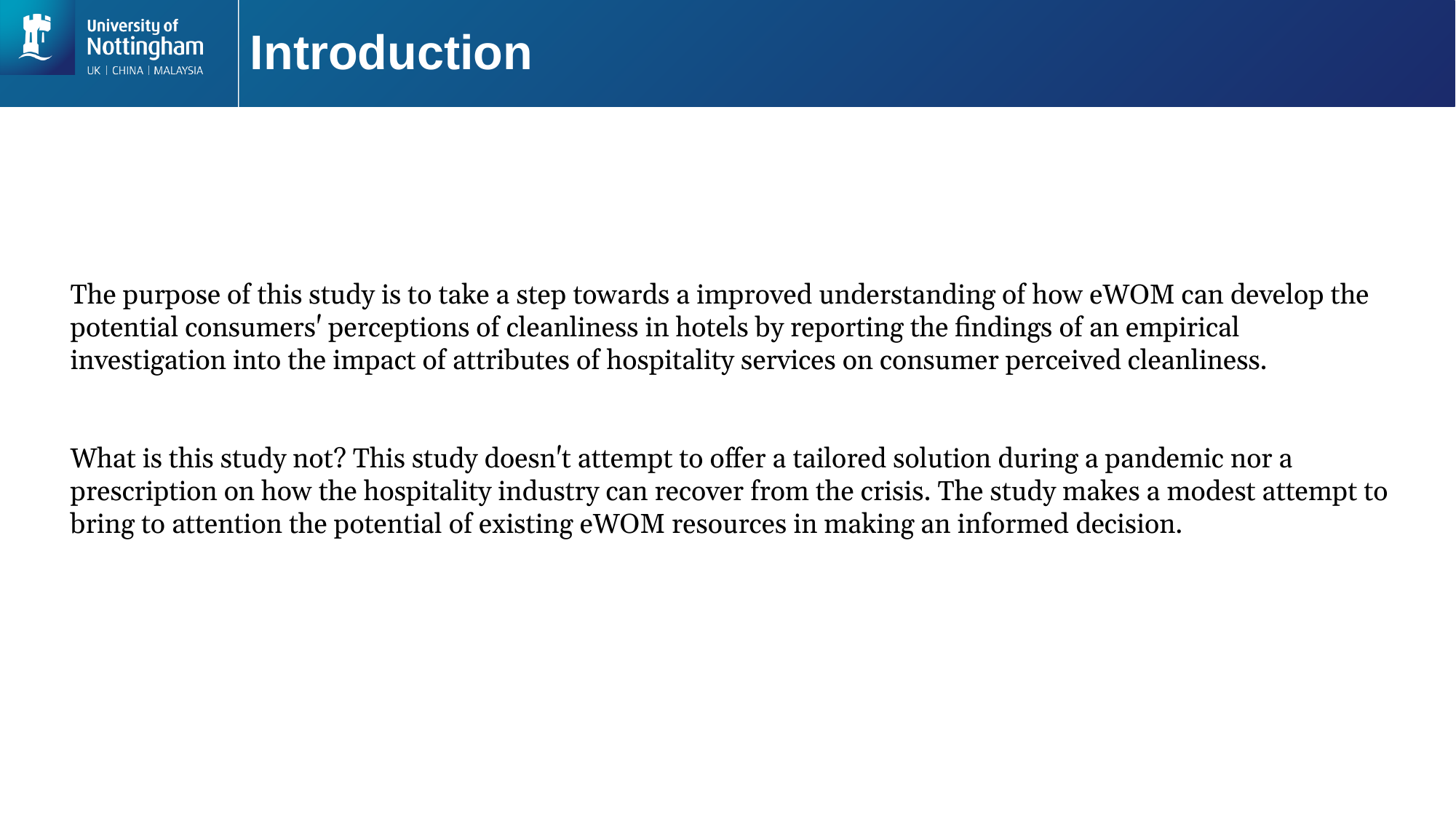

# Introduction
The purpose of this study is to take a step towards a improved understanding of how eWOM can develop the potential consumers' perceptions of cleanliness in hotels by reporting the findings of an empirical investigation into the impact of attributes of hospitality services on consumer perceived cleanliness.

What is this study not? This study doesn't attempt to offer a tailored solution during a pandemic nor a prescription on how the hospitality industry can recover from the crisis. The study makes a modest attempt to bring to attention the potential of existing eWOM resources in making an informed decision.